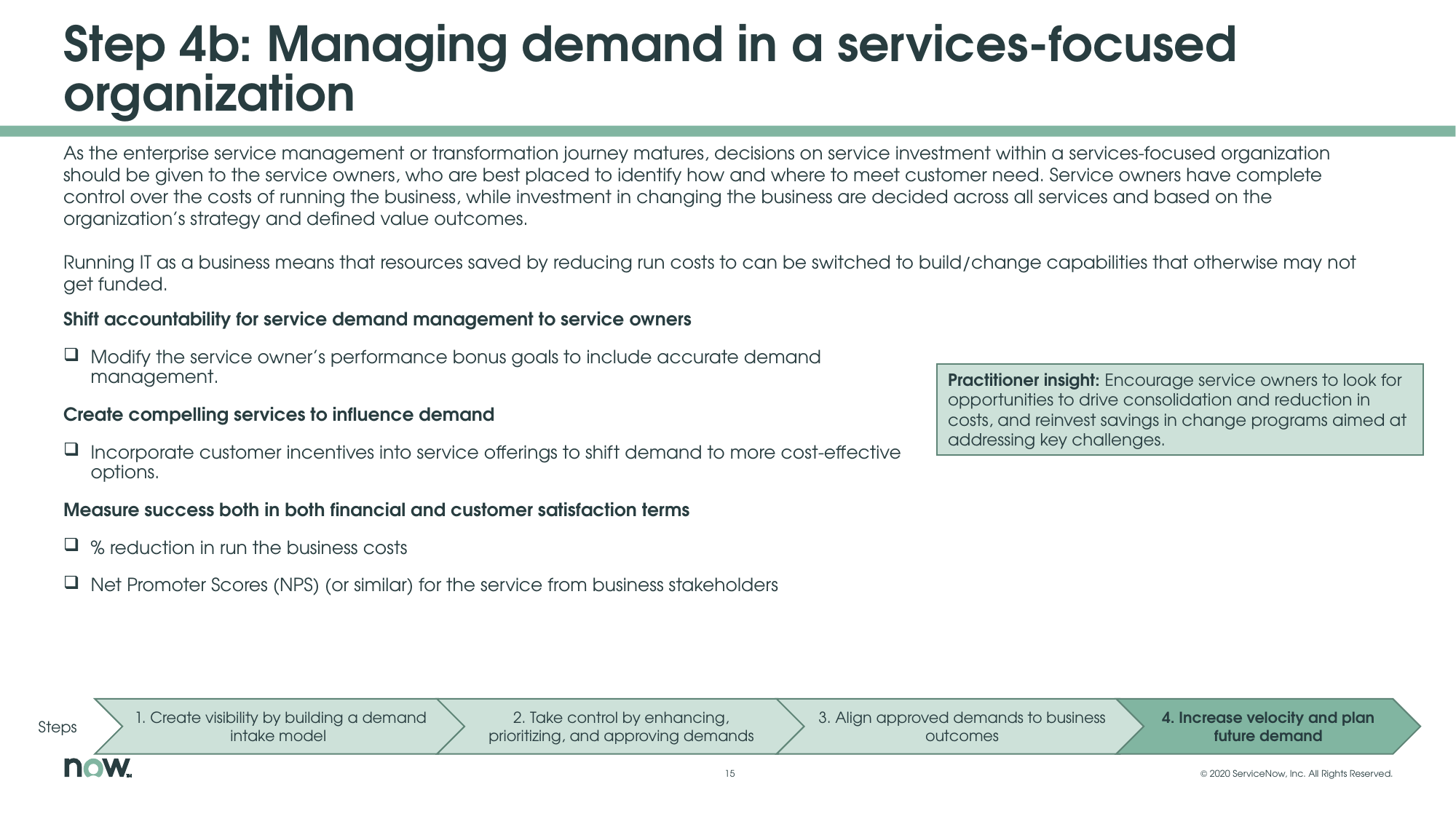

# Step 4b: Managing demand in a services-focused organization

As the enterprise service management or transformation journey matures, decisions on service investment within a services-focused organization should be given to the service owners, who are best placed to identify how and where to meet customer need. Service owners have complete control over the costs of running the business, while investment in changing the business are decided across all services and based on the organization’s strategy and defined value outcomes.

Running IT as a business means that resources saved by reducing run costs to can be switched to build/change capabilities that otherwise may not get funded.
Shift accountability for service demand management to service owners
Modify the service owner’s performance bonus goals to include accurate demand management.
Create compelling services to influence demand
Incorporate customer incentives into service offerings to shift demand to more cost-effective options.
Measure success both in both financial and customer satisfaction terms
% reduction in run the business costs
Net Promoter Scores (NPS) (or similar) for the service from business stakeholders
Practitioner insight: Encourage service owners to look for opportunities to drive consolidation and reduction in costs, and reinvest savings in change programs aimed at addressing key challenges.
Steps
1. Create visibility by building a demand intake model
2. Take control by enhancing, prioritizing, and approving demands
3. Align approved demands to business outcomes
4. Increase velocity and plan future demand